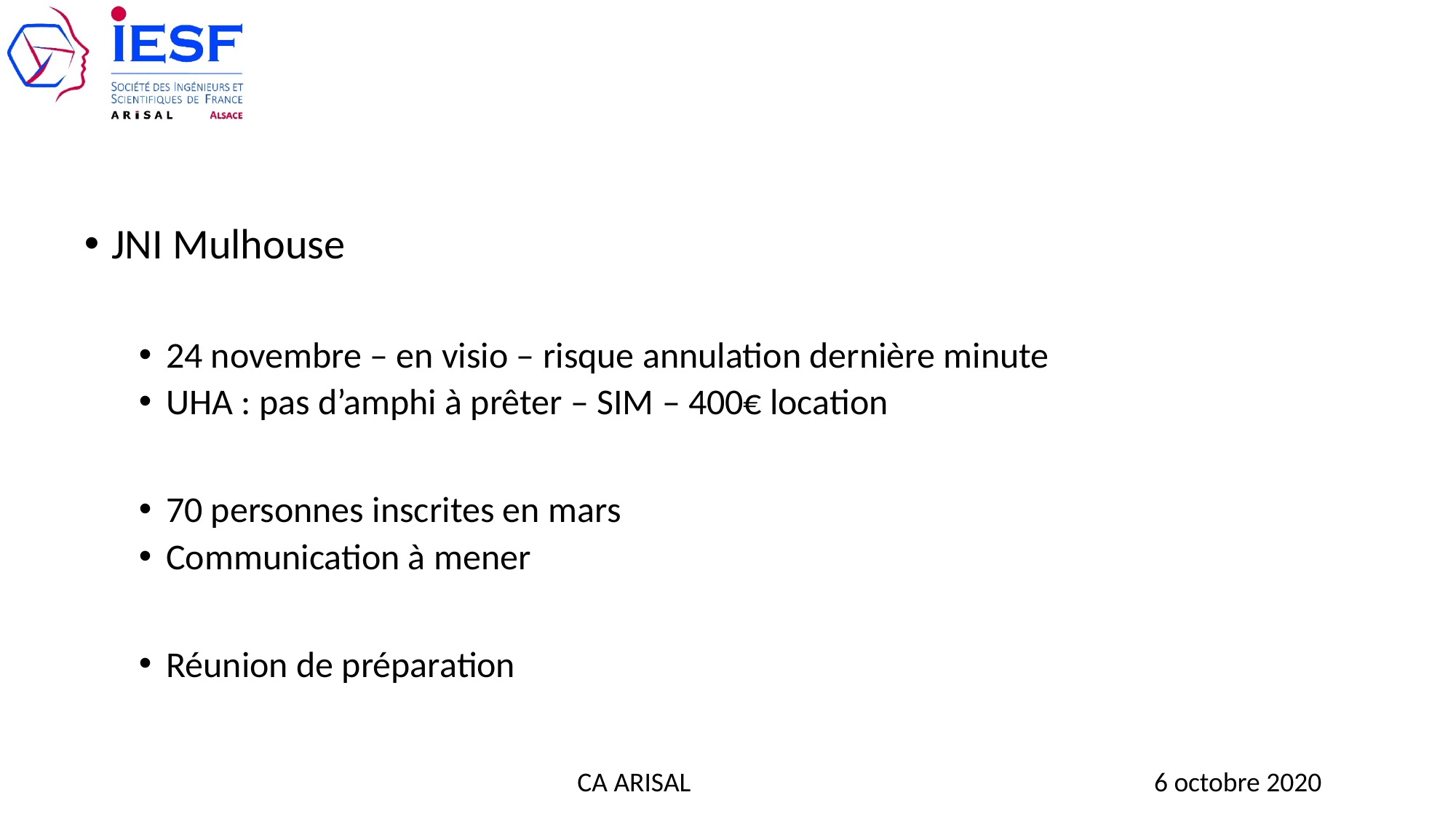

#

JNI Mulhouse

24 novembre – en visio – risque annulation dernière minute
UHA : pas d’amphi à prêter – SIM – 400€ location

70 personnes inscrites en mars
Communication à mener

Réunion de préparation